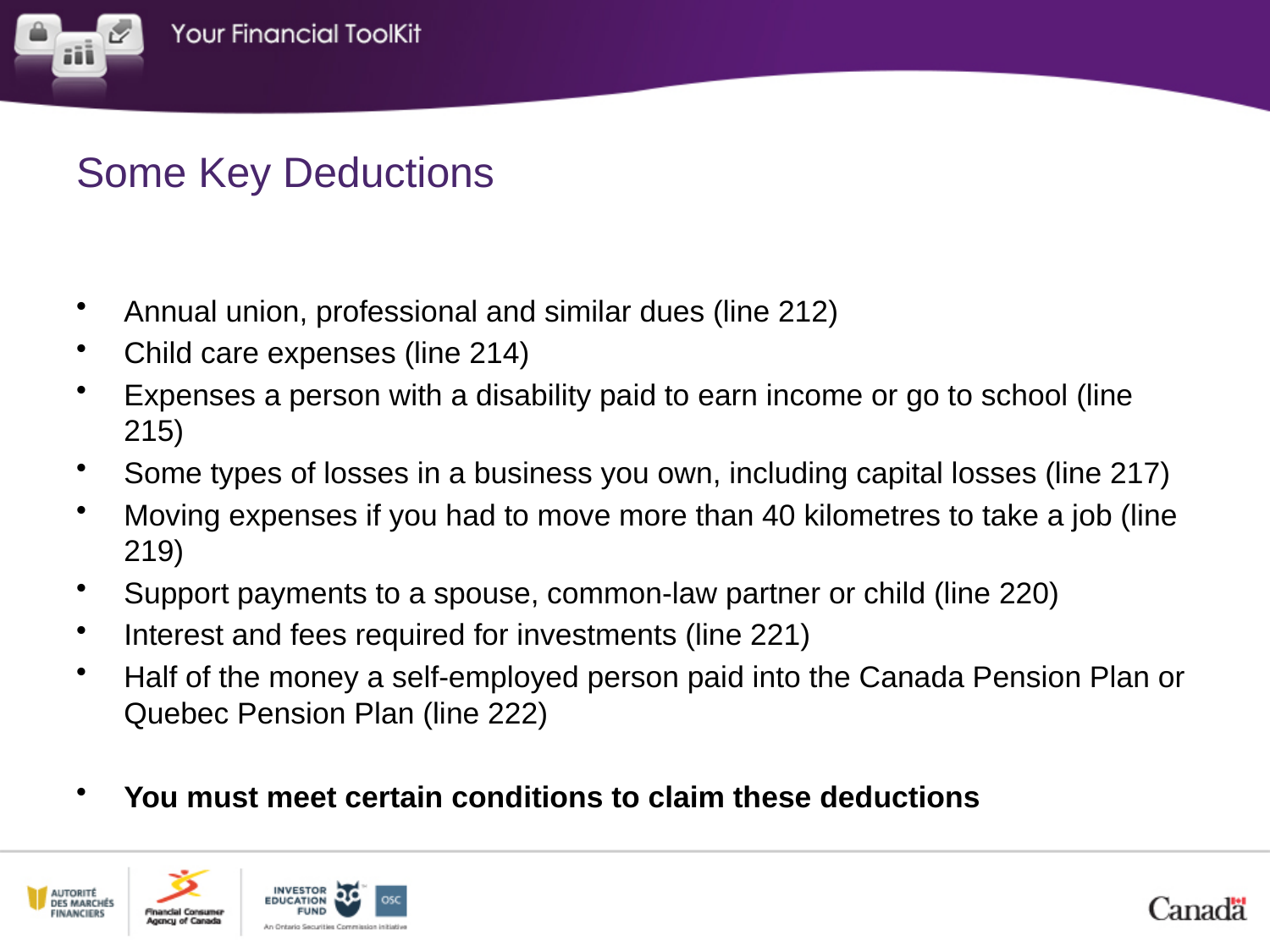

# Some Key Deductions
Annual union, professional and similar dues (line 212)
Child care expenses (line 214)
Expenses a person with a disability paid to earn income or go to school (line 215)
Some types of losses in a business you own, including capital losses (line 217)
Moving expenses if you had to move more than 40 kilometres to take a job (line 219)
Support payments to a spouse, common-law partner or child (line 220)
Interest and fees required for investments (line 221)
Half of the money a self-employed person paid into the Canada Pension Plan or Quebec Pension Plan (line 222)

You must meet certain conditions to claim these deductions